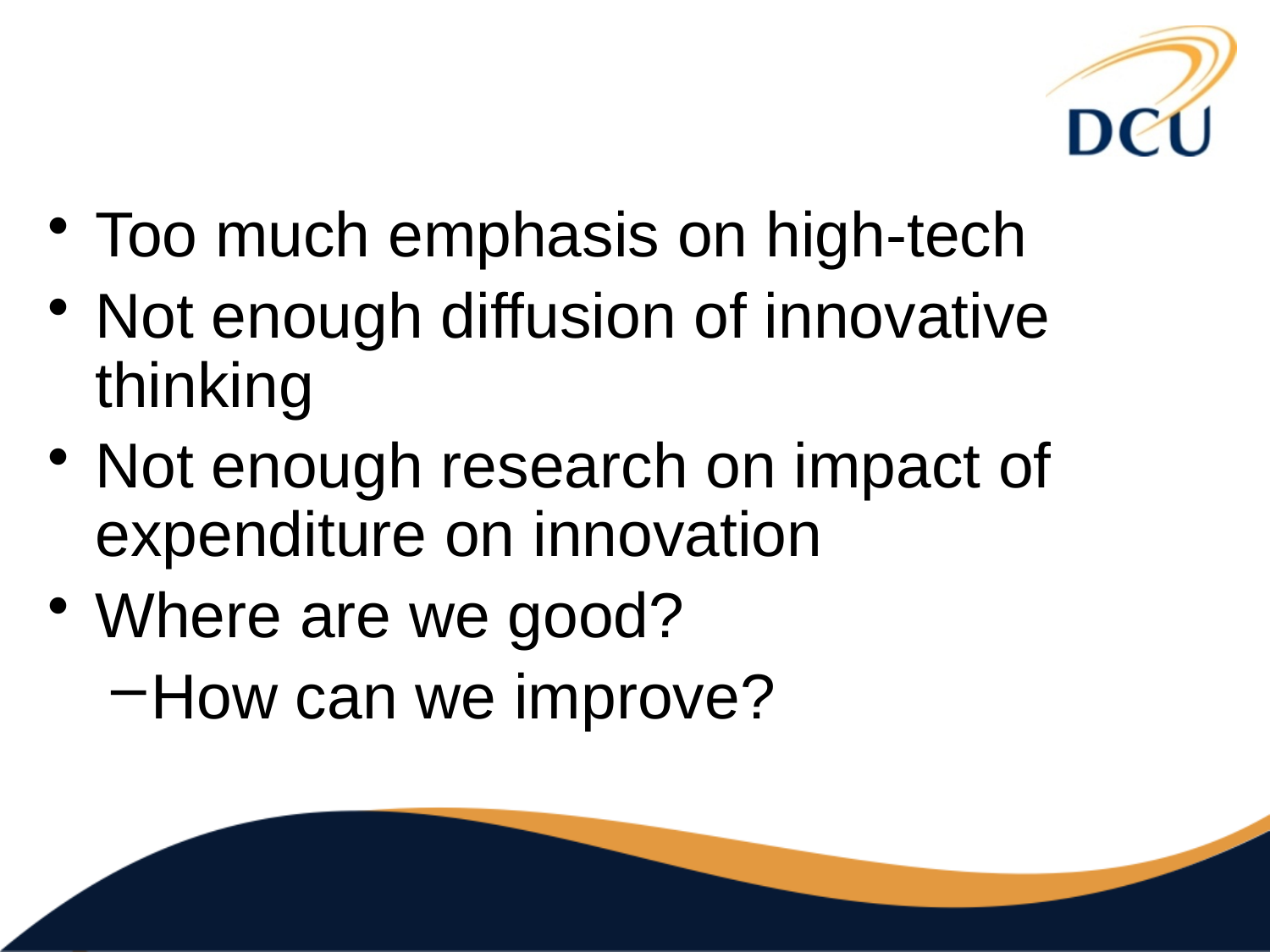

Too much emphasis on high-tech
Not enough diffusion of innovative thinking
Not enough research on impact of expenditure on innovation
Where are we good?
How can we improve?